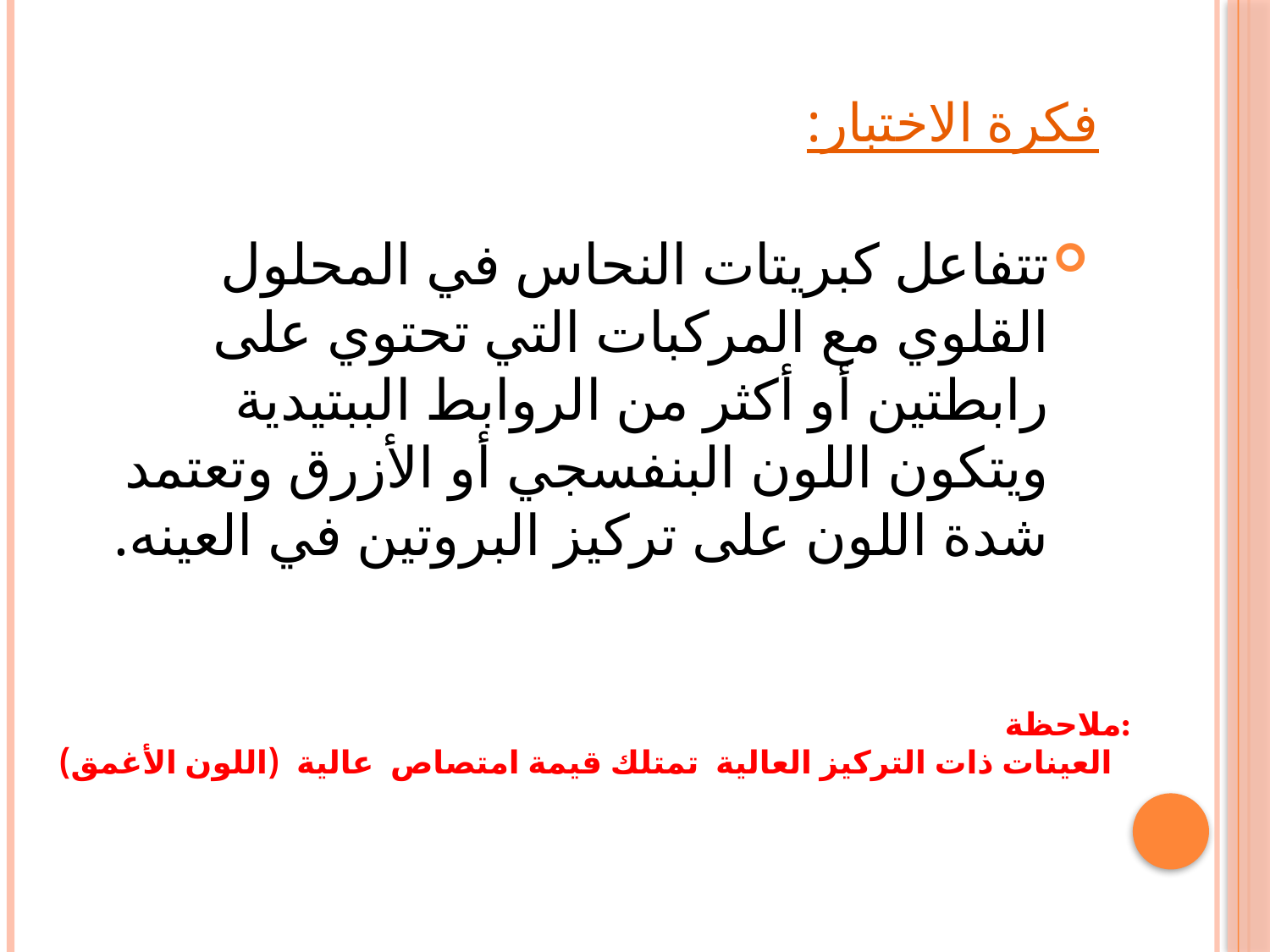

# فكرة الاختبار:
تتفاعل كبريتات النحاس في المحلول القلوي مع المركبات التي تحتوي على رابطتين أو أكثر من الروابط الببتيدية ويتكون اللون البنفسجي أو الأزرق وتعتمد شدة اللون على تركيز البروتين في العينه.

ملاحظة:
العينات ذات التركيز العالية  تمتلك قيمة امتصاص  عالية  (اللون الأغمق)